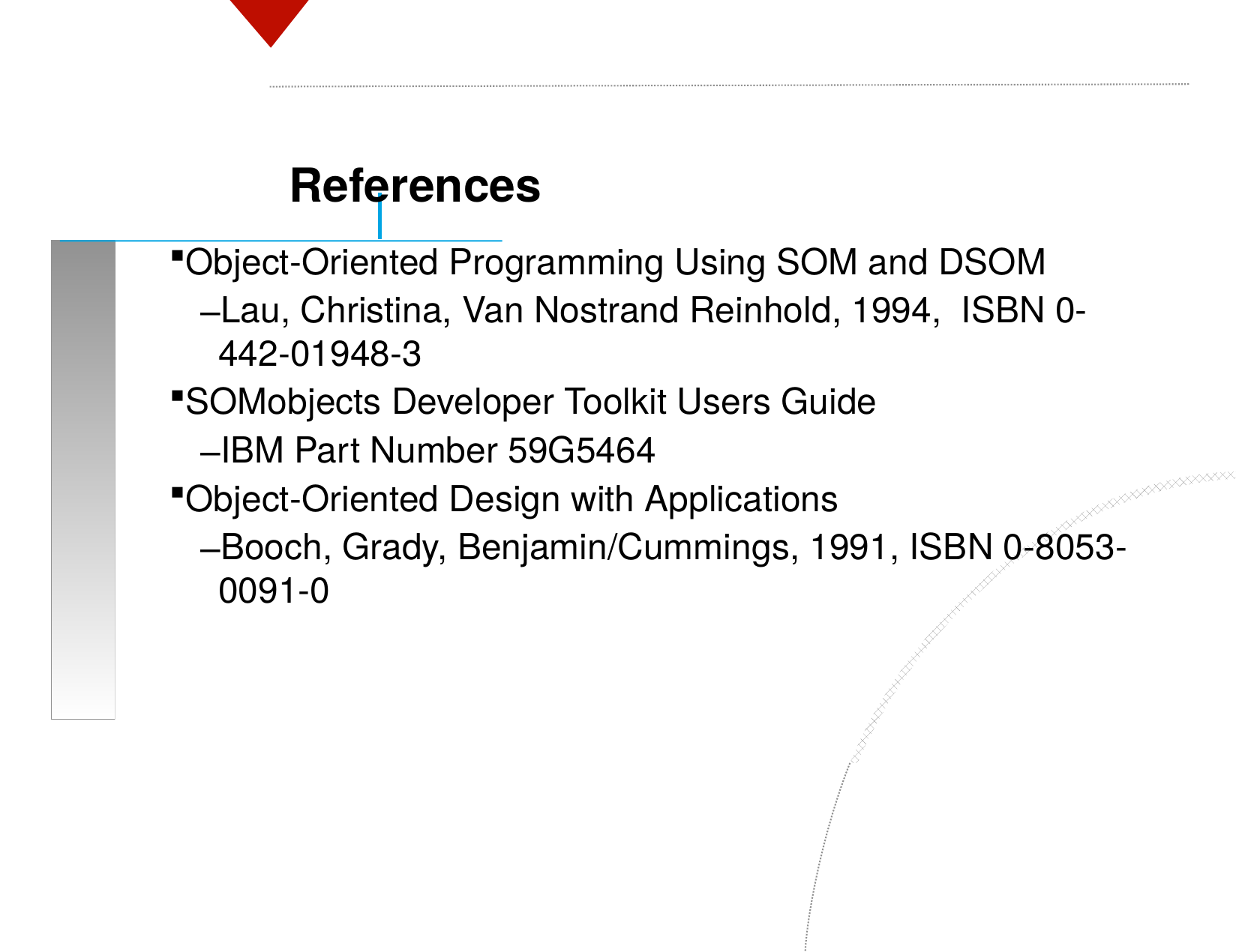

References
Object-Oriented Programming Using SOM and DSOM
Lau, Christina, Van Nostrand Reinhold, 1994,  ISBN 0-442-01948-3
SOMobjects Developer Toolkit Users Guide
IBM Part Number 59G5464
Object-Oriented Design with Applications
Booch, Grady, Benjamin/Cummings, 1991, ISBN 0-8053-0091-0